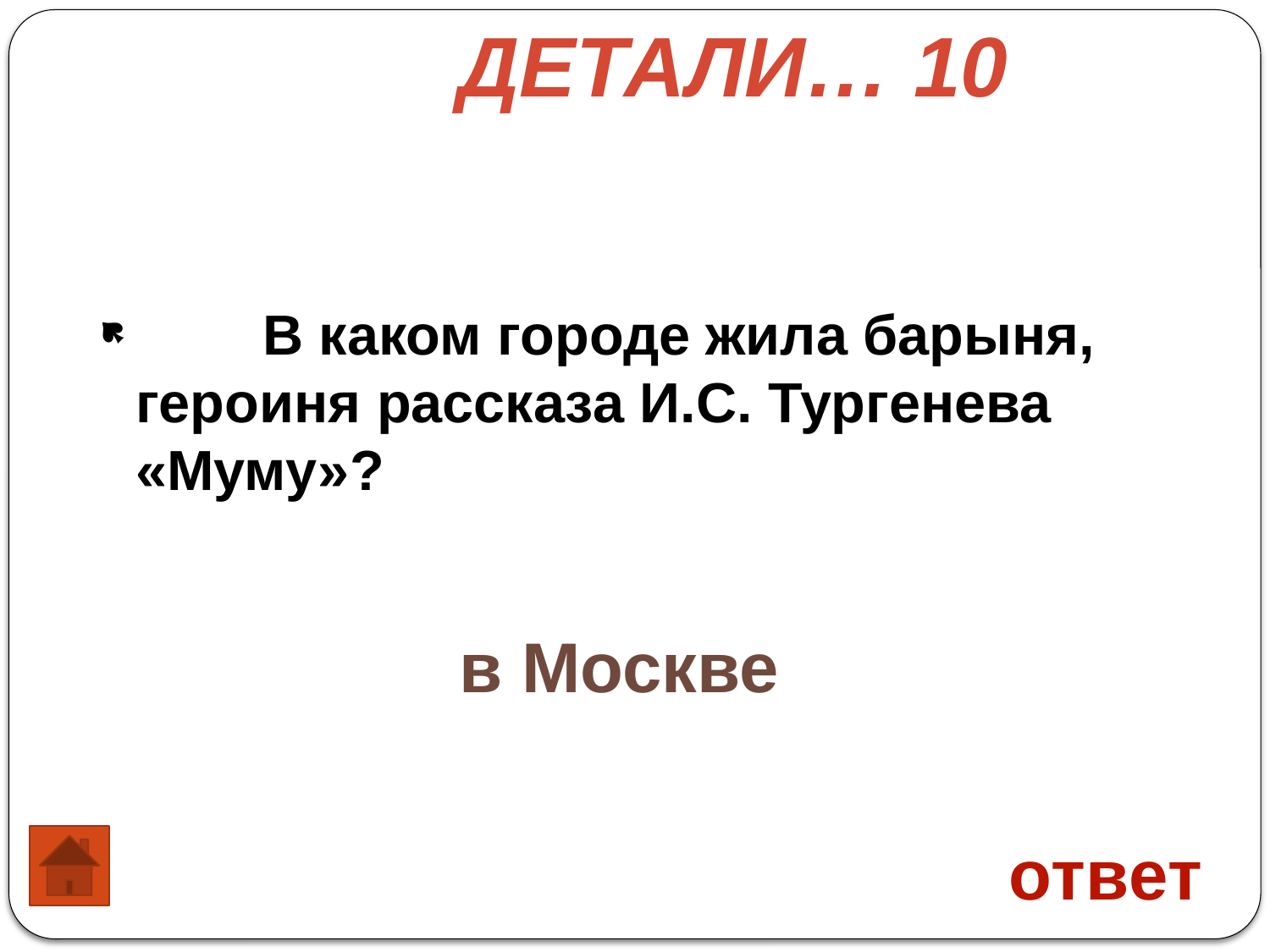

Детали… 10
 	В каком городе жила барыня, героиня рассказа И.С. Тургенева «Муму»?
             в Москве
ответ